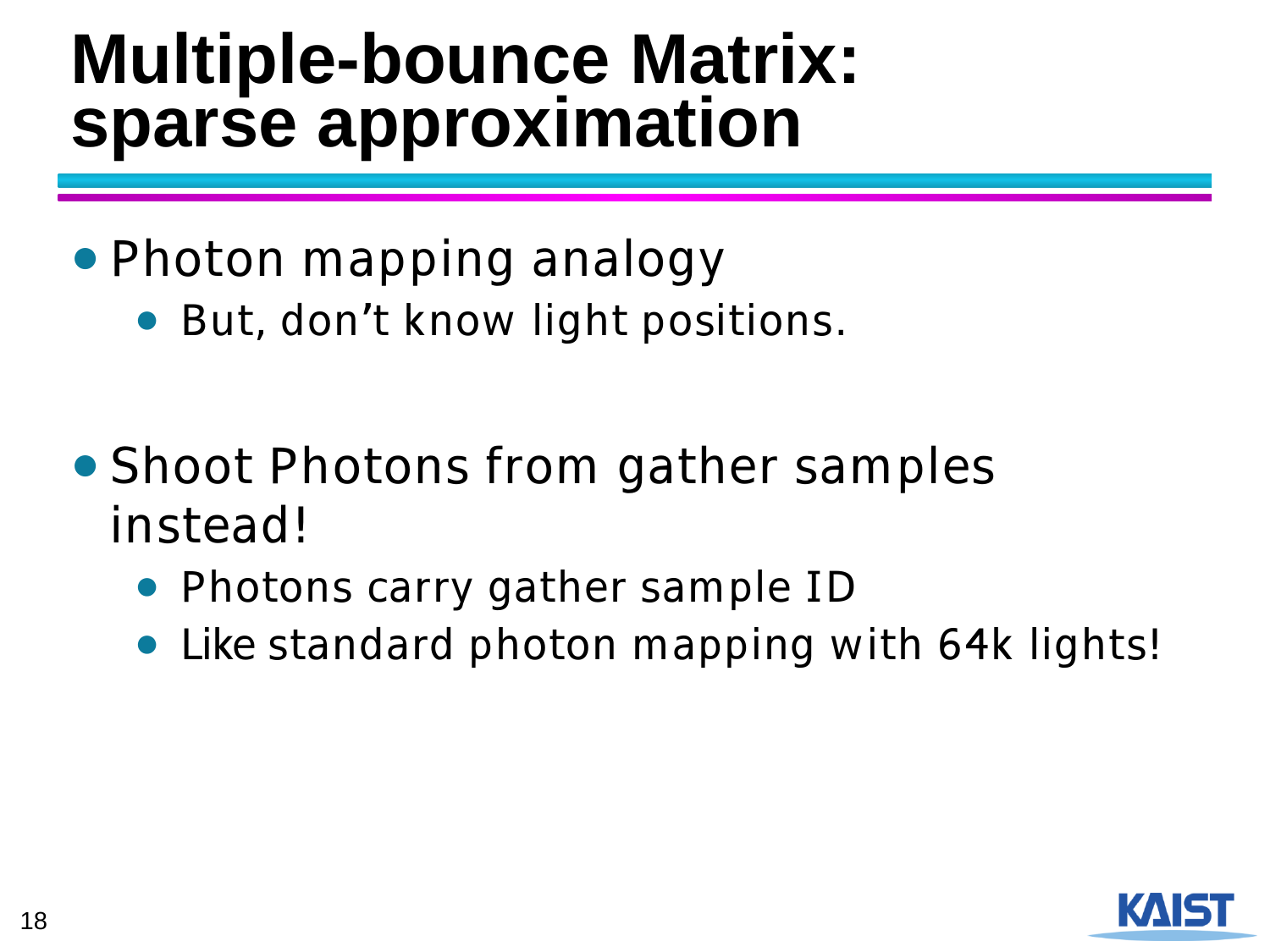

# Multiple-bounce Matrix: sparse approximation
Photon mapping analogy
But, don’t know light positions.

Shoot Photons from gather samples instead!
Photons carry gather sample ID
Like standard photon mapping with 64k lights!